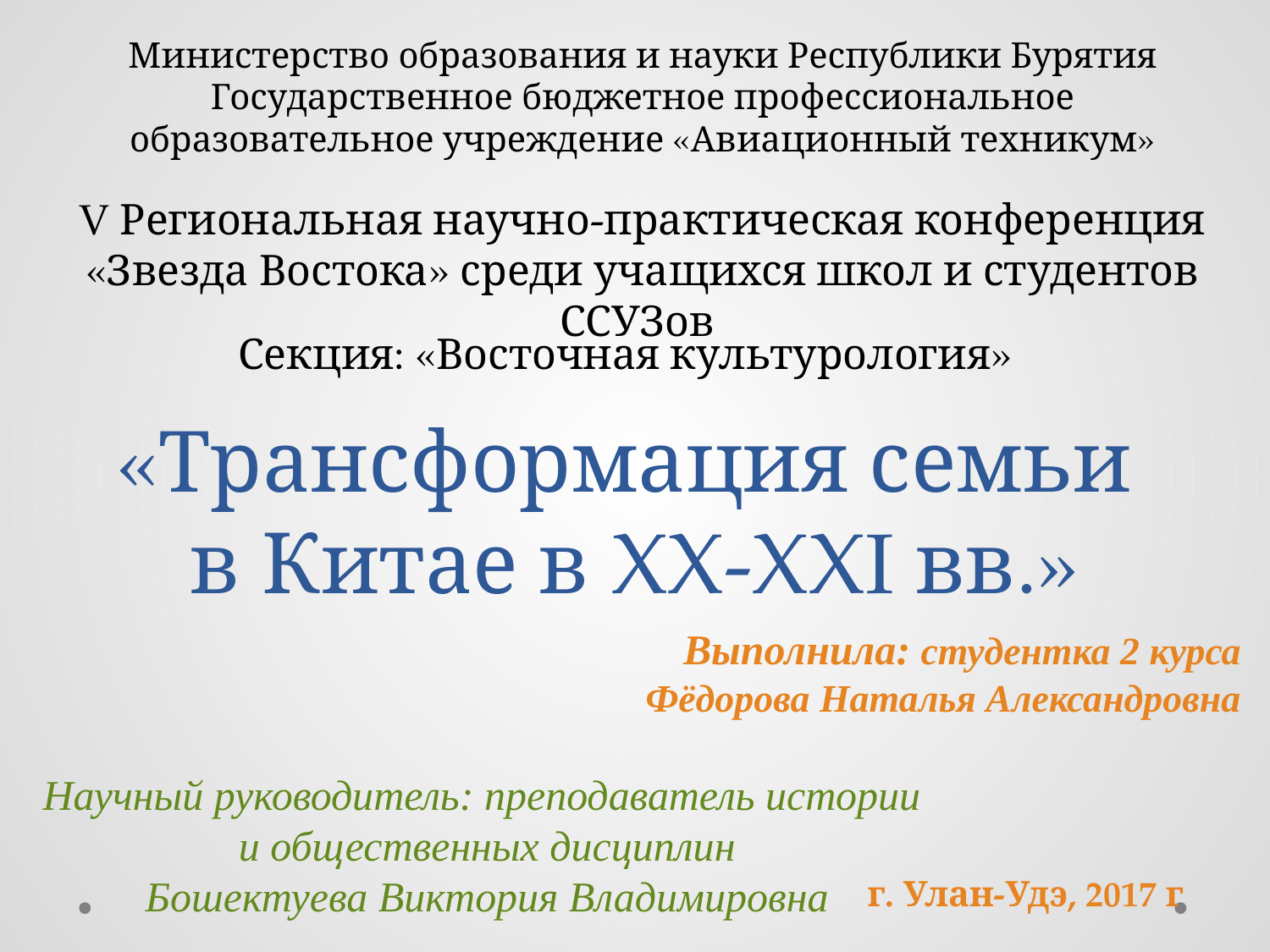

Министерство образования и науки Республики Бурятия
Государственное бюджетное профессиональное образовательное учреждение «Авиационный техникум»
V Региональная научно-практическая конференция
«Звезда Востока» среди учащихся школ и студентов ССУЗов
Секция: «Восточная культурология»
# «Трансформация семьи в Китае в XX-XXI вв.»
Выполнила: студентка 2 курса
Фёдорова Наталья Александровна
Научный руководитель: преподаватель истории
и общественных дисциплин
Бошектуева Виктория Владимировна
г. Улан-Удэ, 2017 г